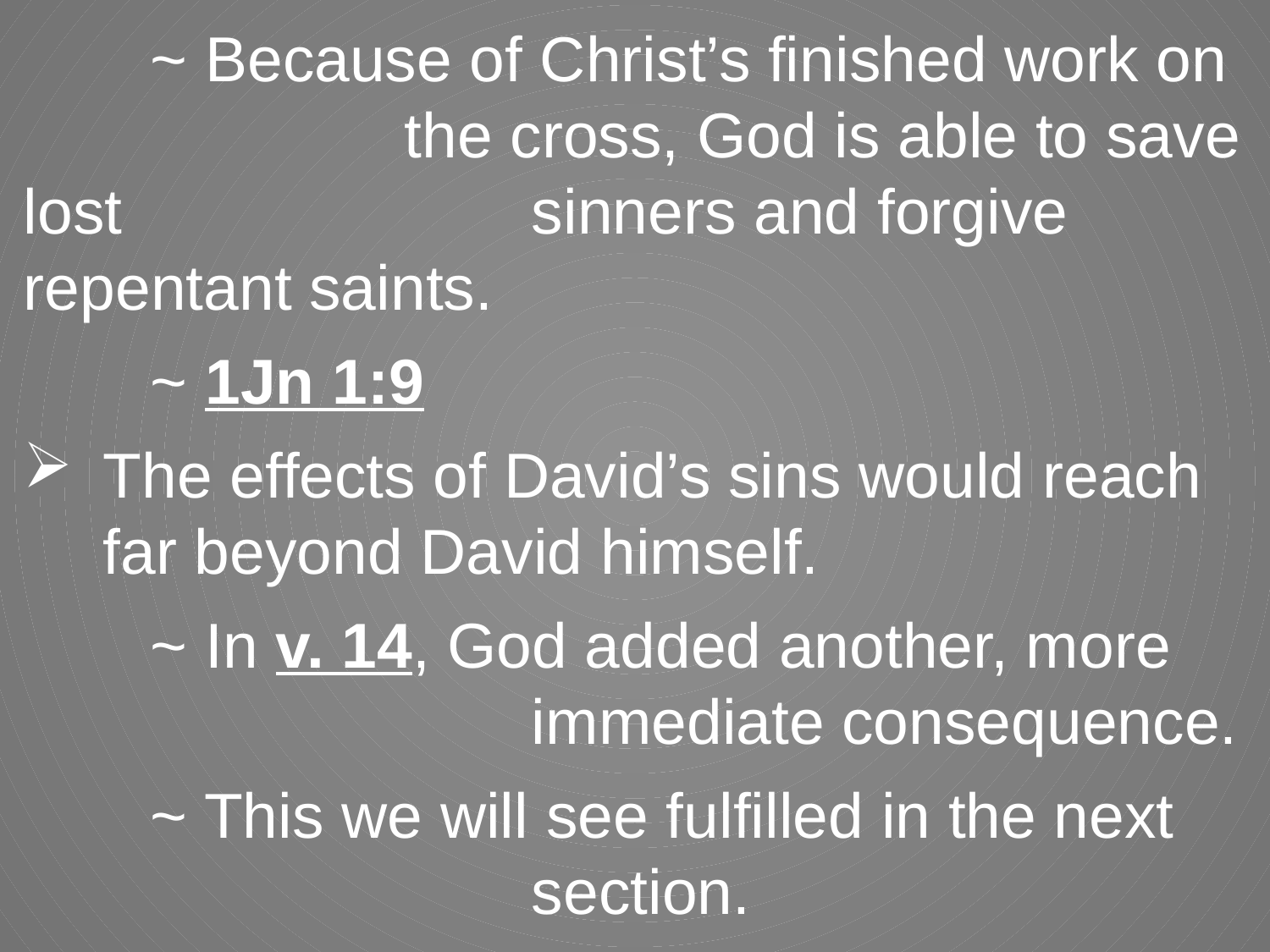

~ Because of Christ’s finished work on 			the cross, God is able to save lost 				sinners and forgive repentant saints.
	~ 1Jn 1:9
The effects of David’s sins would reach far beyond David himself.
	~ In v. 14, God added another, more 				immediate consequence.
	~ This we will see fulfilled in the next 				section.